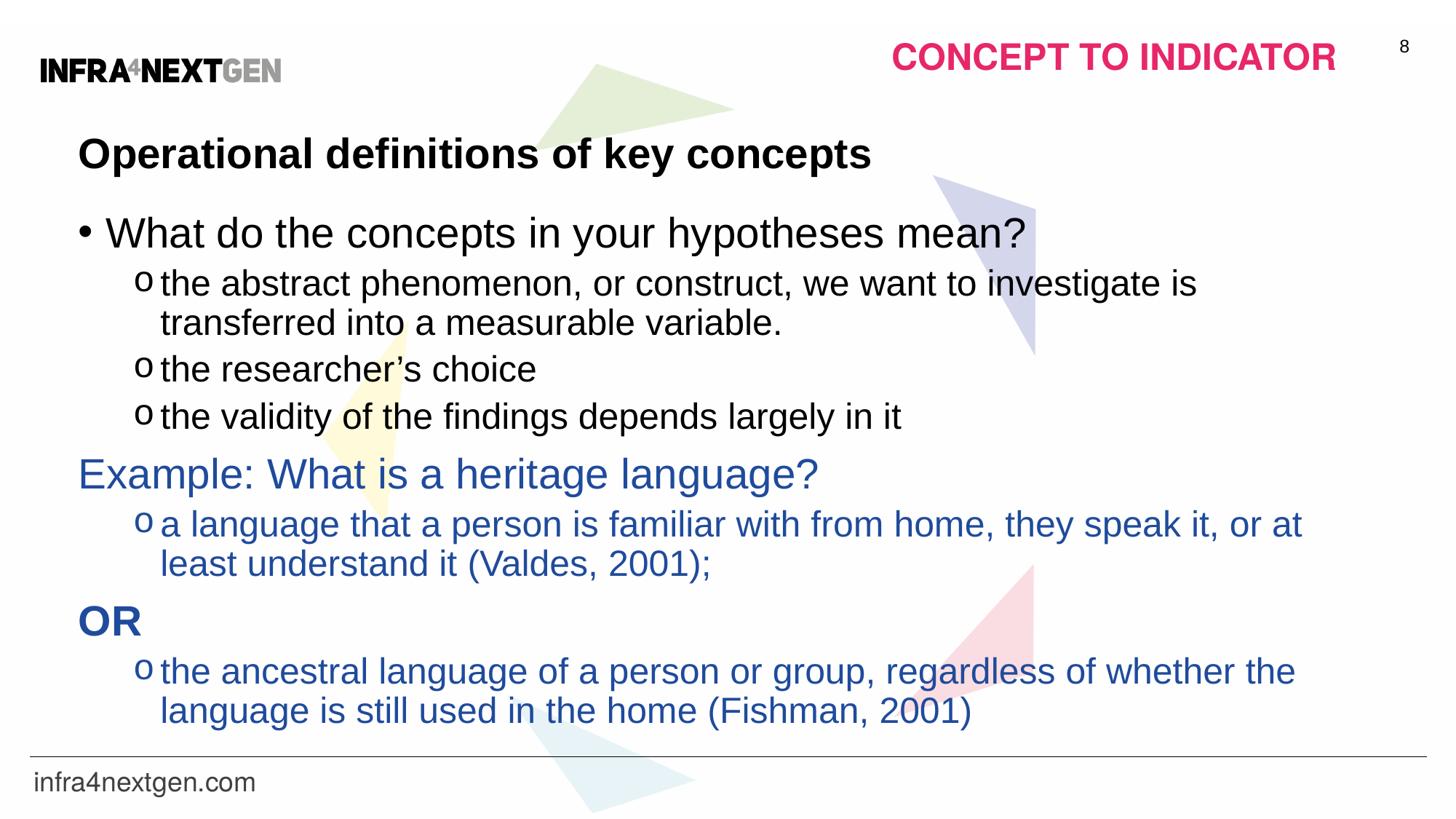

CONCEPT TO INDICATOR
8
# Operational definitions of key concepts
What do the concepts in your hypotheses mean?
the abstract phenomenon, or construct, we want to investigate is transferred into a measurable variable.
the researcher’s choice
the validity of the findings depends largely in it
Example: What is a heritage language?
a language that a person is familiar with from home, they speak it, or at least understand it (Valdes, 2001);
OR
the ancestral language of a person or group, regardless of whether the language is still used in the home (Fishman, 2001)

infra4nextgen.com